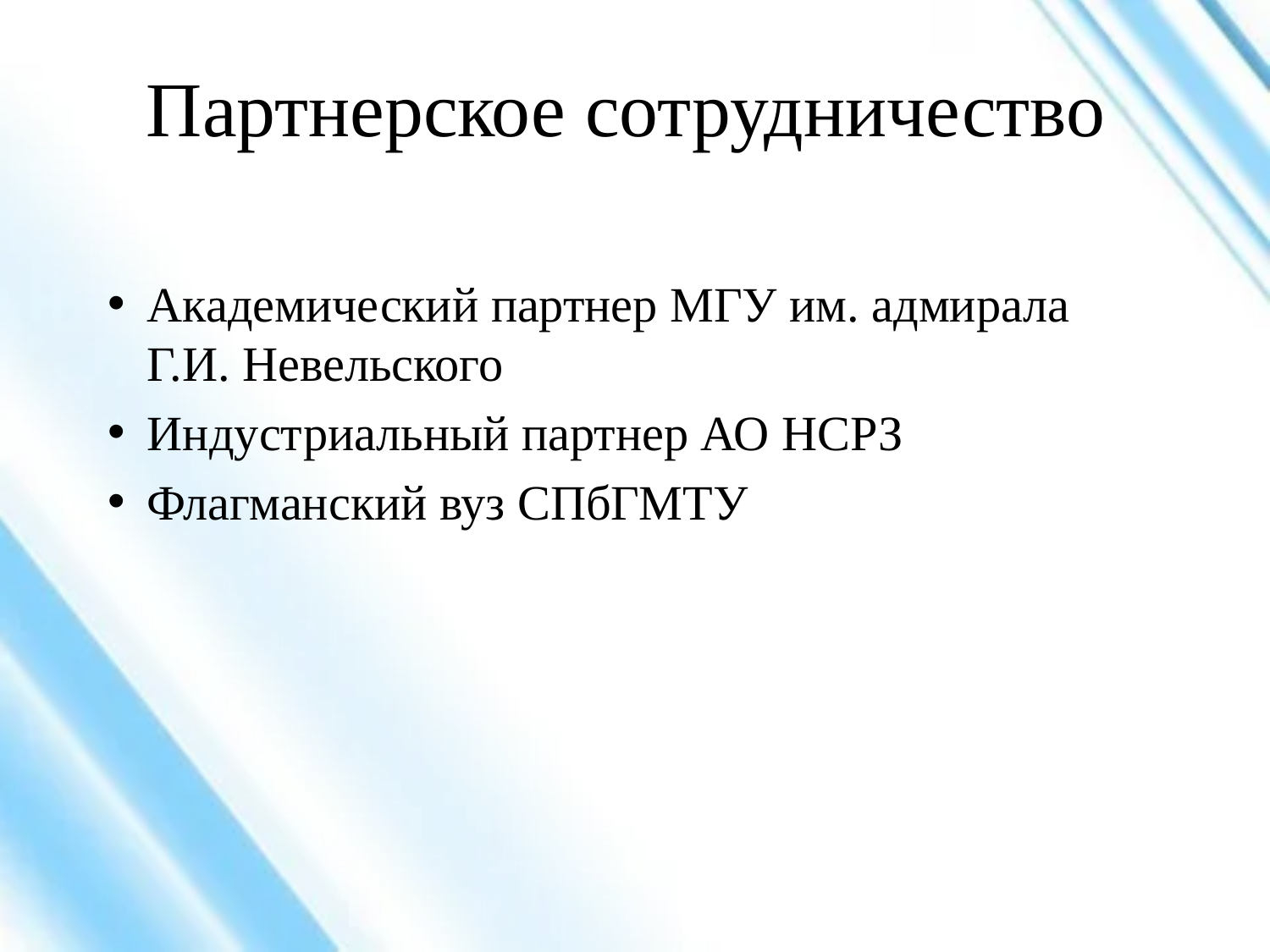

# Партнерское сотрудничество
Академический партнер МГУ им. адмирала
Г.И. Невельского
Индустриальный партнер АО НСРЗ
Флагманский вуз СПбГМТУ